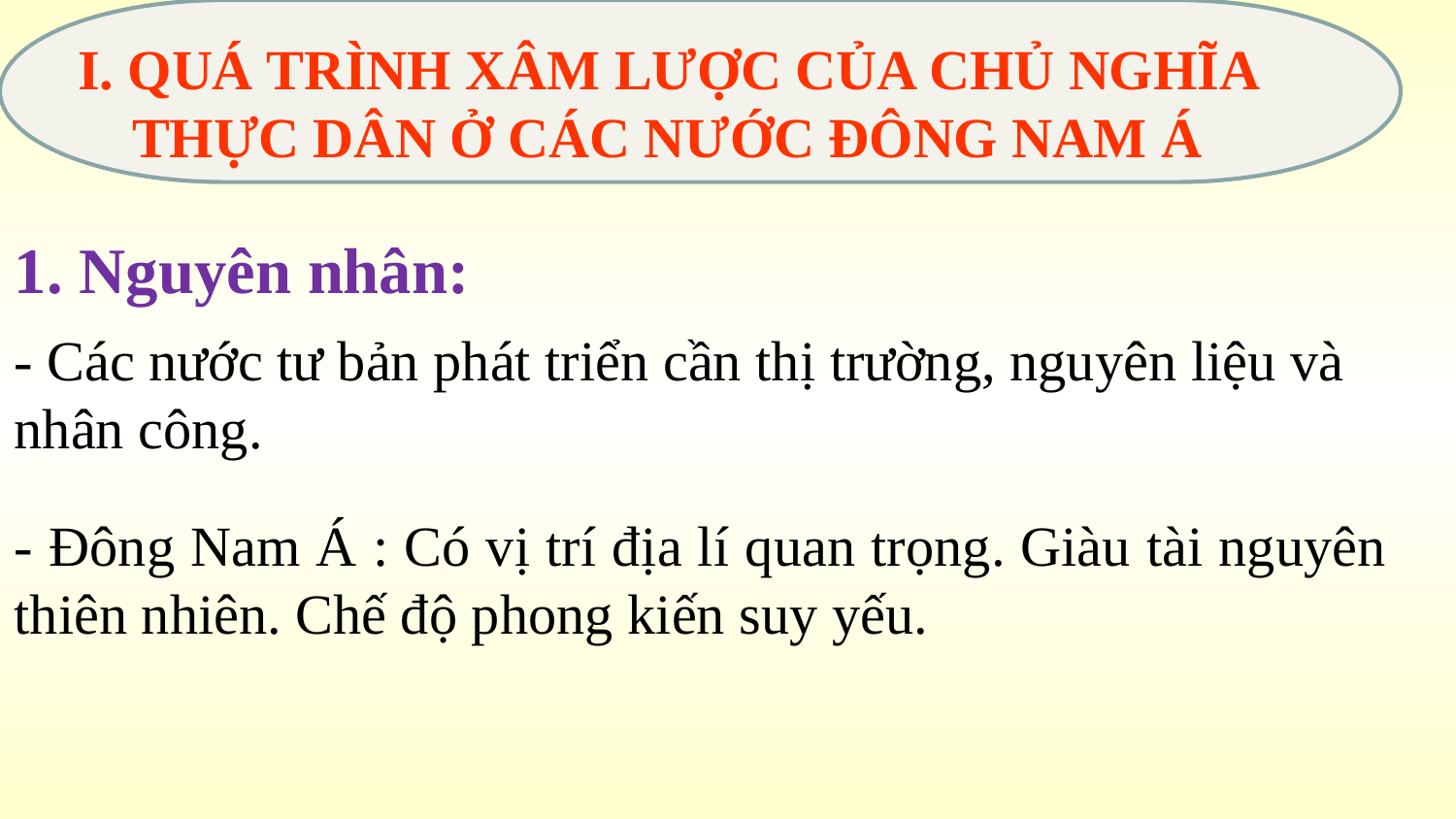

I. QUÁ TRÌNH XÂM LƯỢC CỦA CHỦ NGHĨA THỰC DÂN Ở CÁC NƯỚC ĐÔNG NAM Á
1. Nguyên nhân:
- Các nước tư bản phát triển cần thị trường, nguyên liệu và nhân công.
- Đông Nam Á : Có vị trí địa lí quan trọng. Giàu tài nguyên thiên nhiên. Chế độ phong kiến suy yếu.